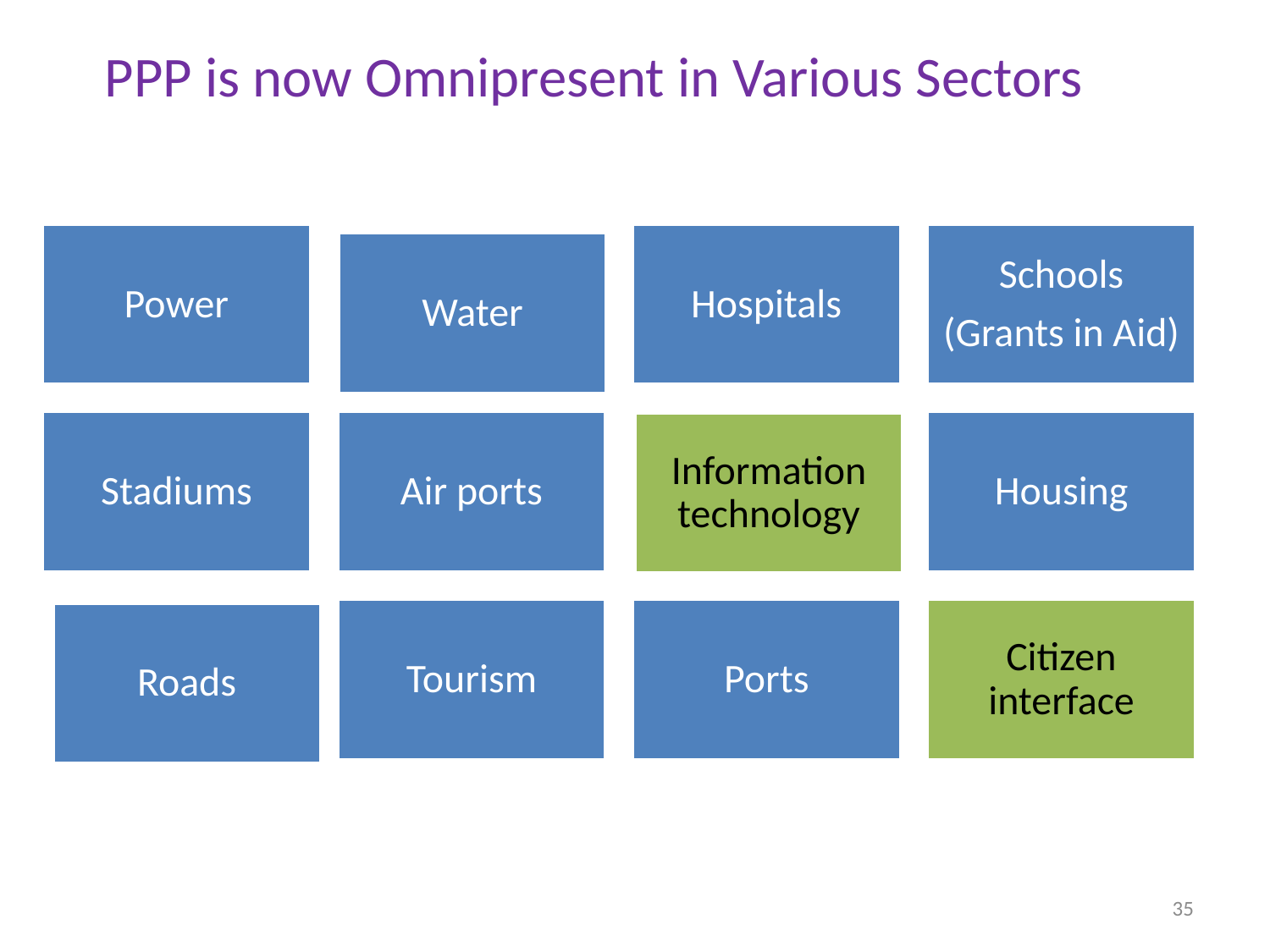

# PPP is now Omnipresent in Various Sectors
Power
Water
Hospitals
Schools
(Grants in Aid)
Stadiums
Air ports
Roads
Housing
Information technology
Tourism
Ports
Citizen interface
35